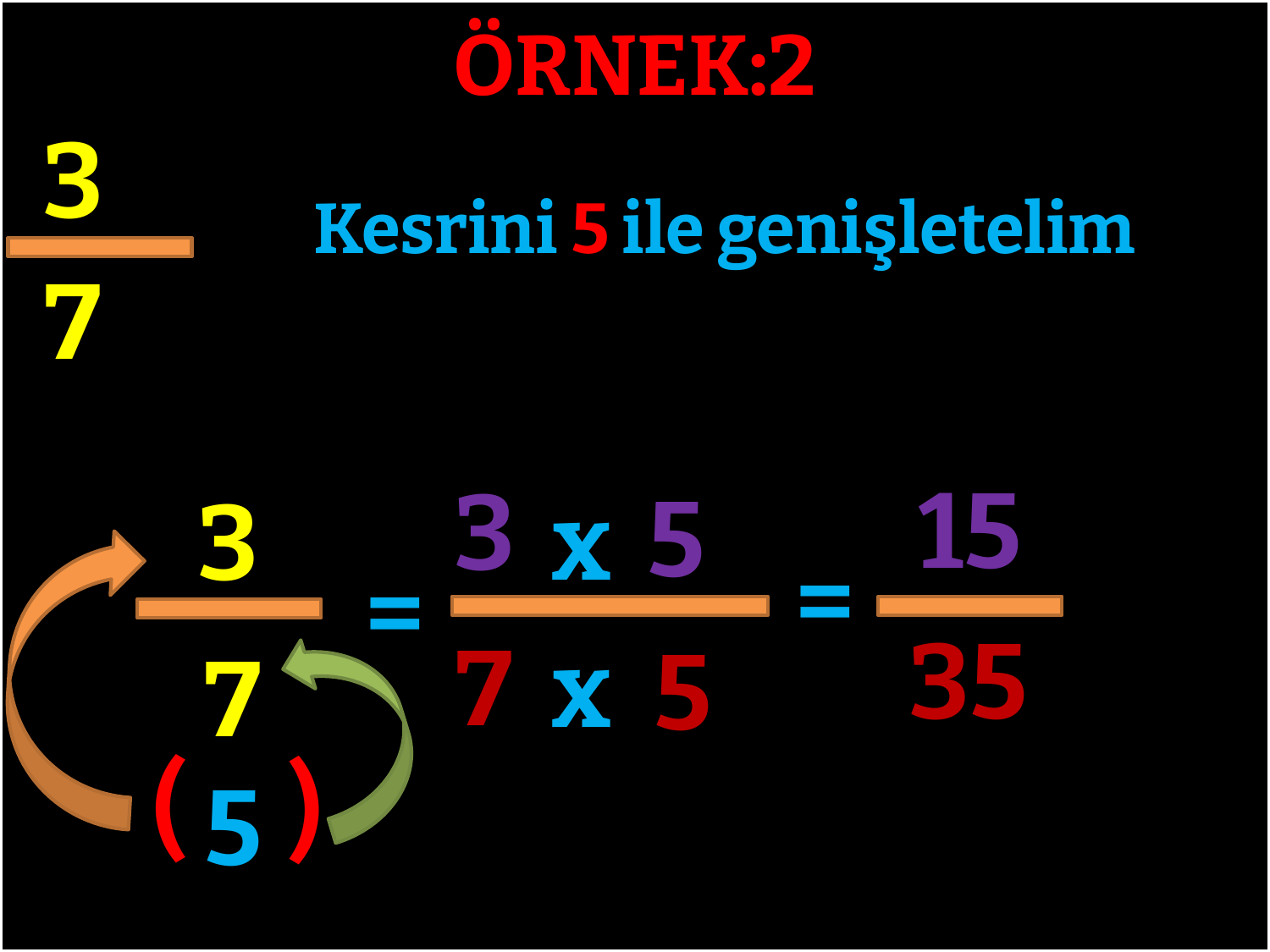

ÖRNEK:2
3
Kesrini 5 ile genişletelim

7
#
15
3
5
3
x
=
=

35

7
x
5
7

(
)
5